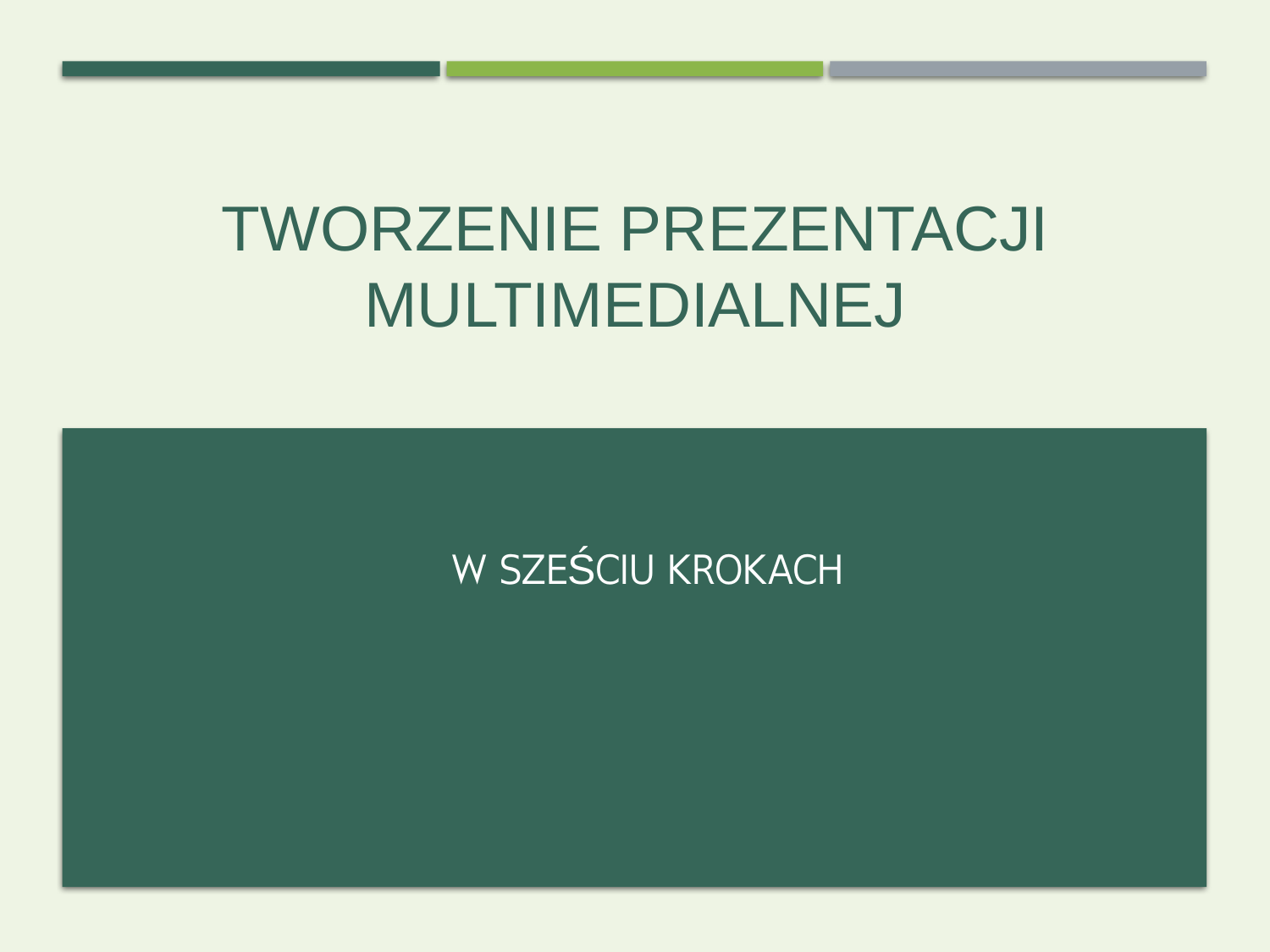

# Tworzenie Prezentacji multimedialnej
W sześciu KROKACH